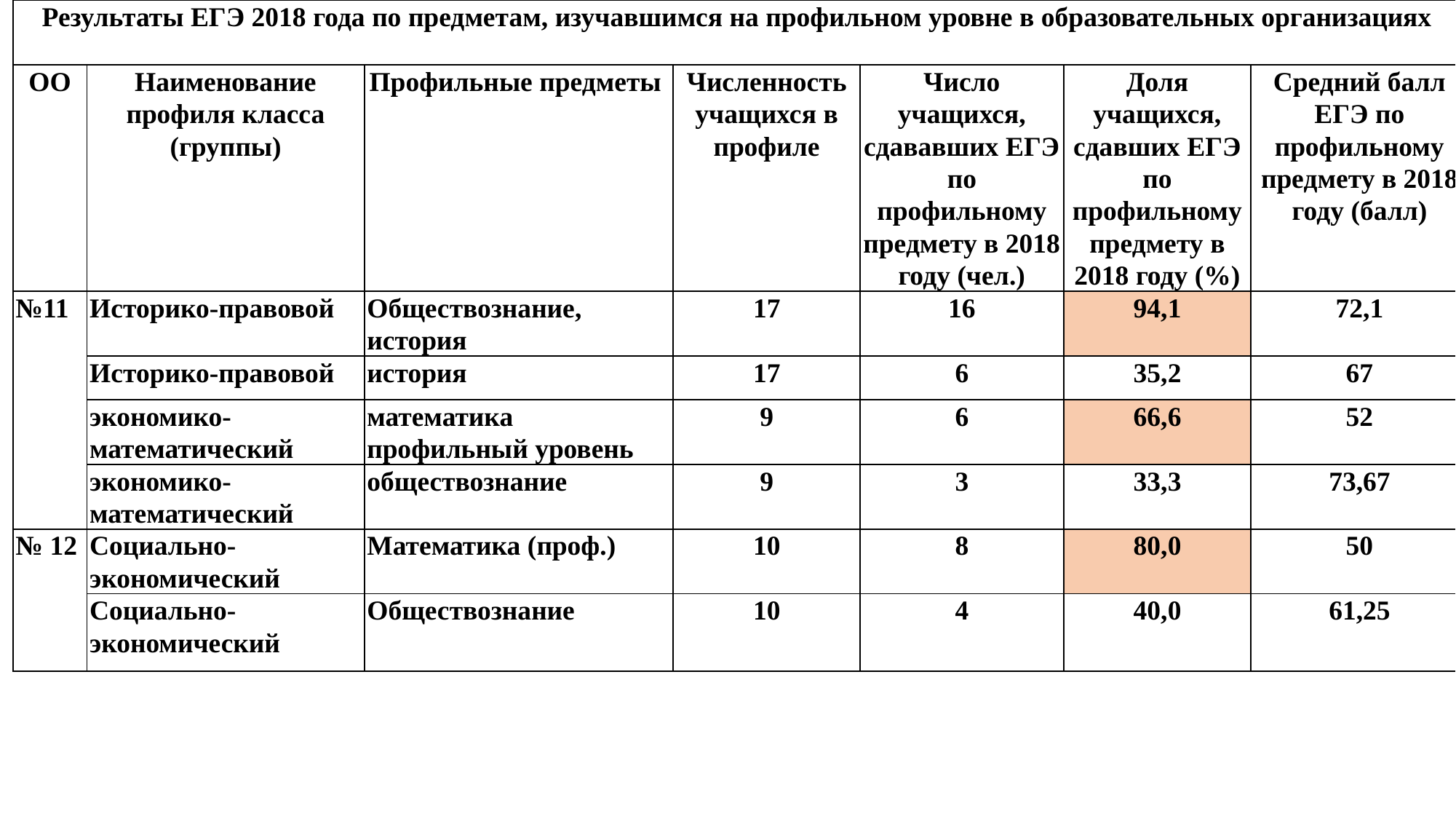

| Результаты ЕГЭ 2018 года по предметам, изучавшимся на профильном уровне в образовательных организациях |  |  |  |  |  |  |
| --- | --- | --- | --- | --- | --- | --- |
| ОО | Наименование профиля класса (группы) | Профильные предметы | Численность учащихся в профиле | Число учащихся, сдававших ЕГЭ по профильному предмету в 2018 году (чел.) | Доля учащихся, сдавших ЕГЭ по профильному предмету в 2018 году (%) | Средний балл ЕГЭ по профильному предмету в 2018 году (балл) |
| №11 | Историко-правовой | Обществознание, история | 17 | 16 | 94,1 | 72,1 |
|  | Историко-правовой | история | 17 | 6 | 35,2 | 67 |
|  | экономико-математический | математика профильный уровень | 9 | 6 | 66,6 | 52 |
|  | экономико-математический | обществознание | 9 | 3 | 33,3 | 73,67 |
| № 12 | Социально-экономический | Математика (проф.) | 10 | 8 | 80,0 | 50 |
|  | Социально-экономический | Обществознание | 10 | 4 | 40,0 | 61,25 |